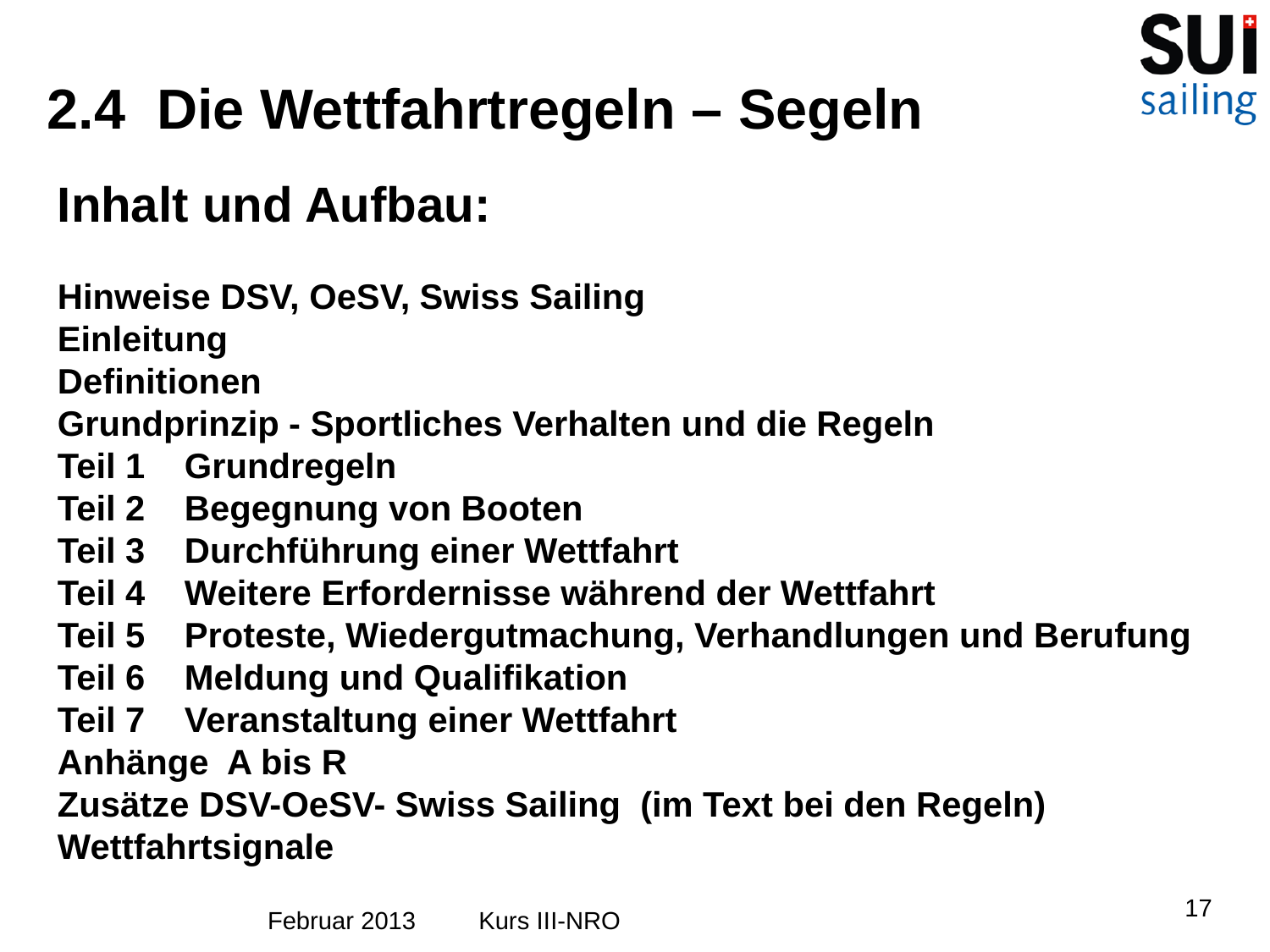

2.4  Die Wettfahrtregeln – Segeln
Inhalt und Aufbau:

Hinweise DSV, OeSV, Swiss Sailing
Einleitung
Definitionen
Grundprinzip - Sportliches Verhalten und die Regeln
Teil 1	Grundregeln
Teil 2	Begegnung von Booten
Teil 3	Durchführung einer Wettfahrt
Teil 4	Weitere Erfordernisse während der Wettfahrt
Teil 5	Proteste, Wiedergutmachung, Verhandlungen und Berufung
Teil 6	Meldung und Qualifikation
Teil 7	Veranstaltung einer Wettfahrt
Anhänge  A bis R
Zusätze DSV-OeSV- Swiss Sailing  (im Text bei den Regeln)
Wettfahrtsignale
17
Februar 2013         Kurs III-NRO